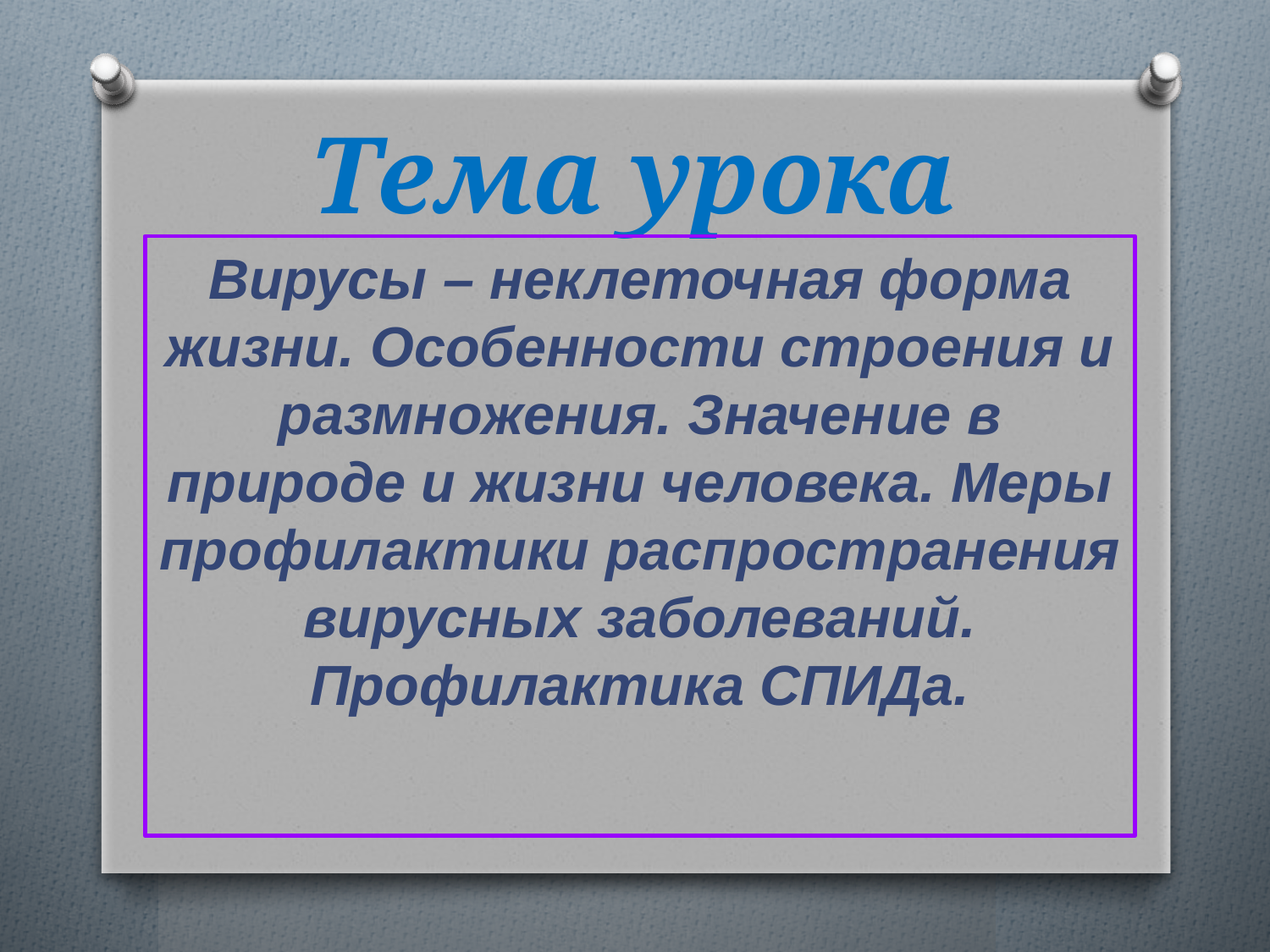

# Тема урока
Вирусы – неклеточная форма жизни. Особенности строения и размножения. Значение в природе и жизни человека. Меры профилактики распространения вирусных заболеваний. Профилактика СПИДа.